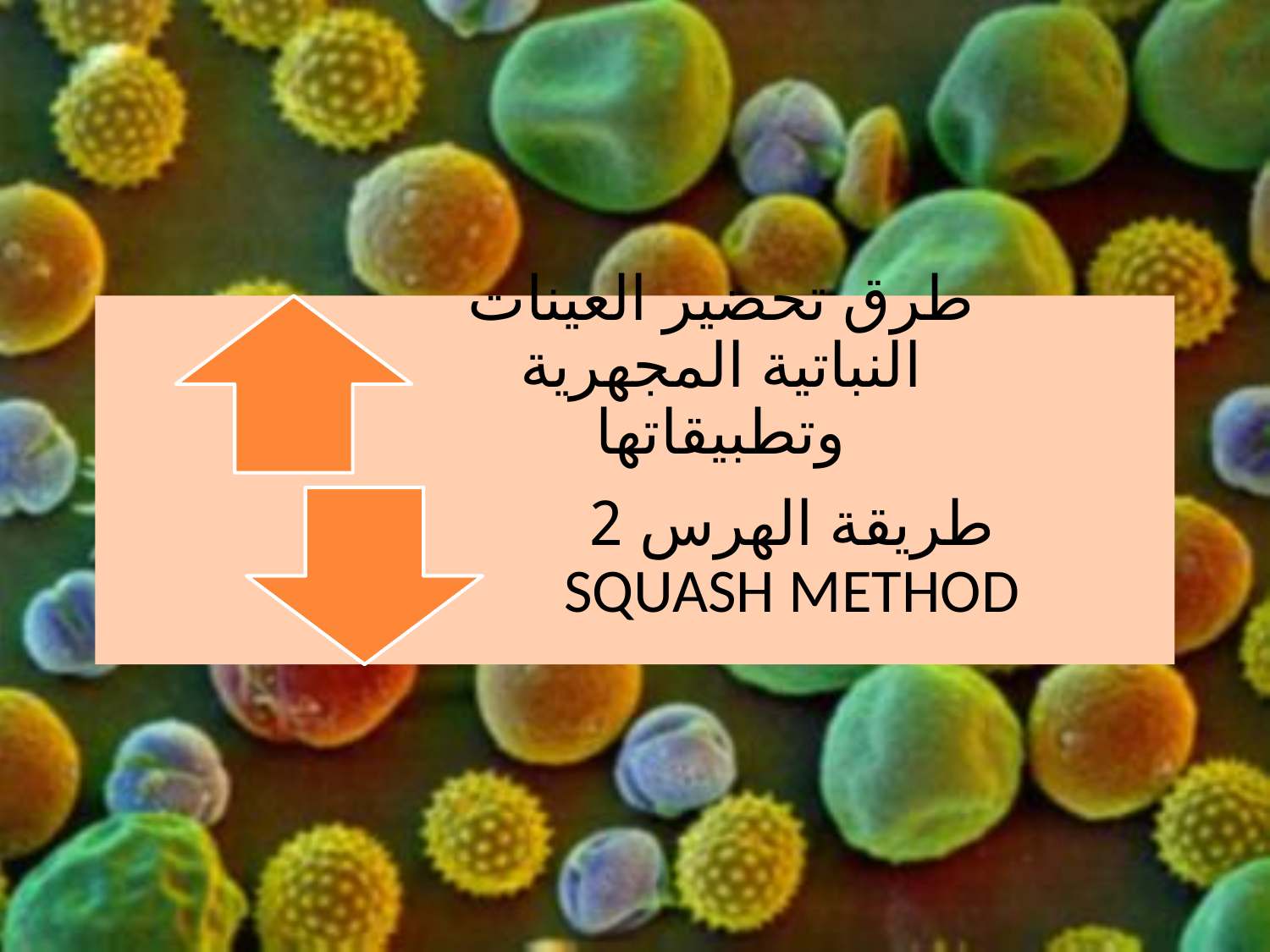

طرق تحضير العينات النباتية المجهرية وتطبيقاتها
طريقة الهرس 2
 SQUASH METHOD